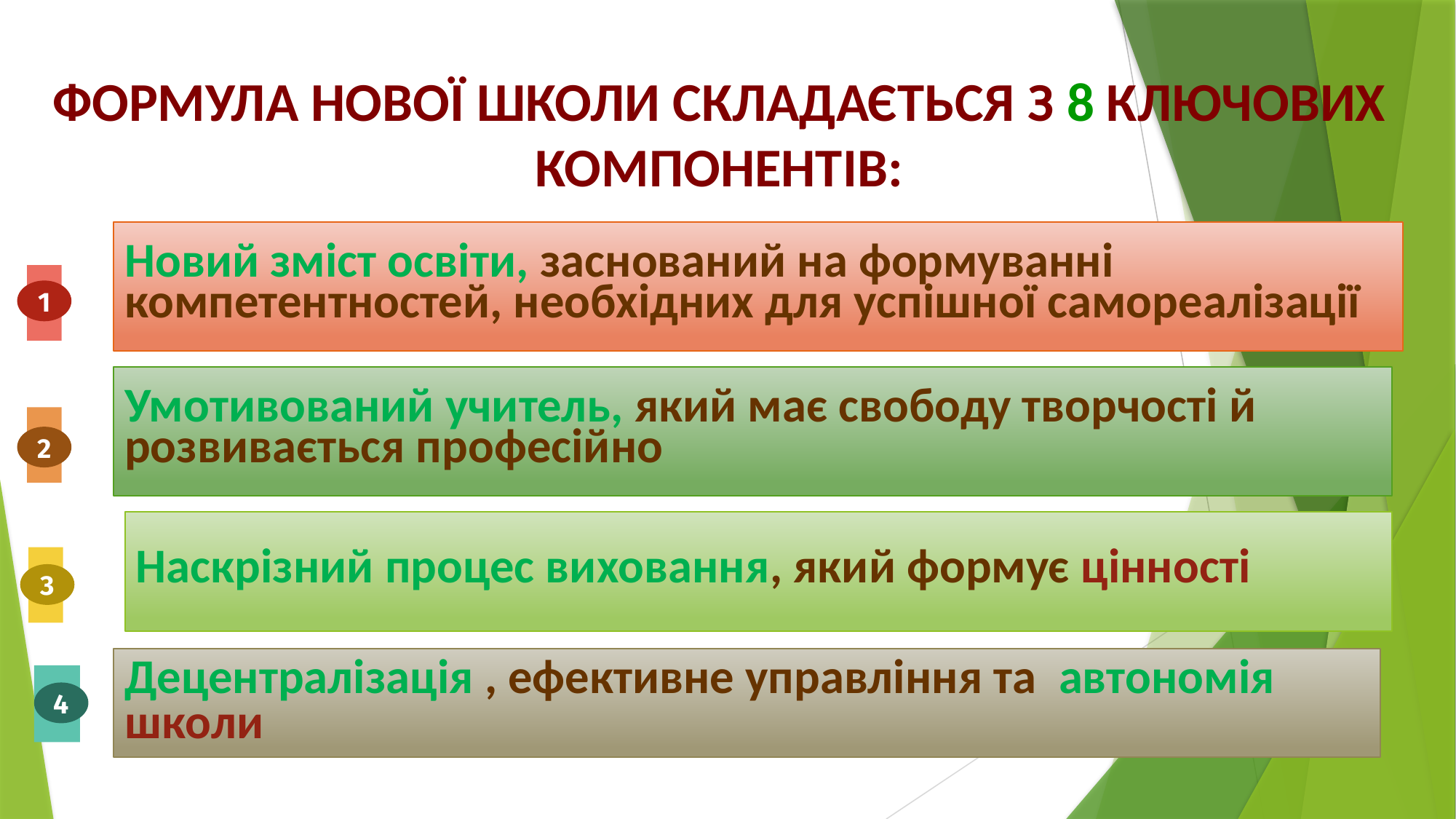

ФОРМУЛА НОВОЇ ШКОЛИ СКЛАДАЄТЬСЯ З 8 КЛЮЧОВИХ КОМПОНЕНТІВ:
Новий зміст освіти, заснований на формуванні компетентностей, необхідних для успішної самореалізації

1
Умотивований учитель, який має свободу творчості й розвивається професійно

2
Наскрізний процес виховання, який формує цінності

3
Децентралізація , ефективне управління та  автономія школи

4